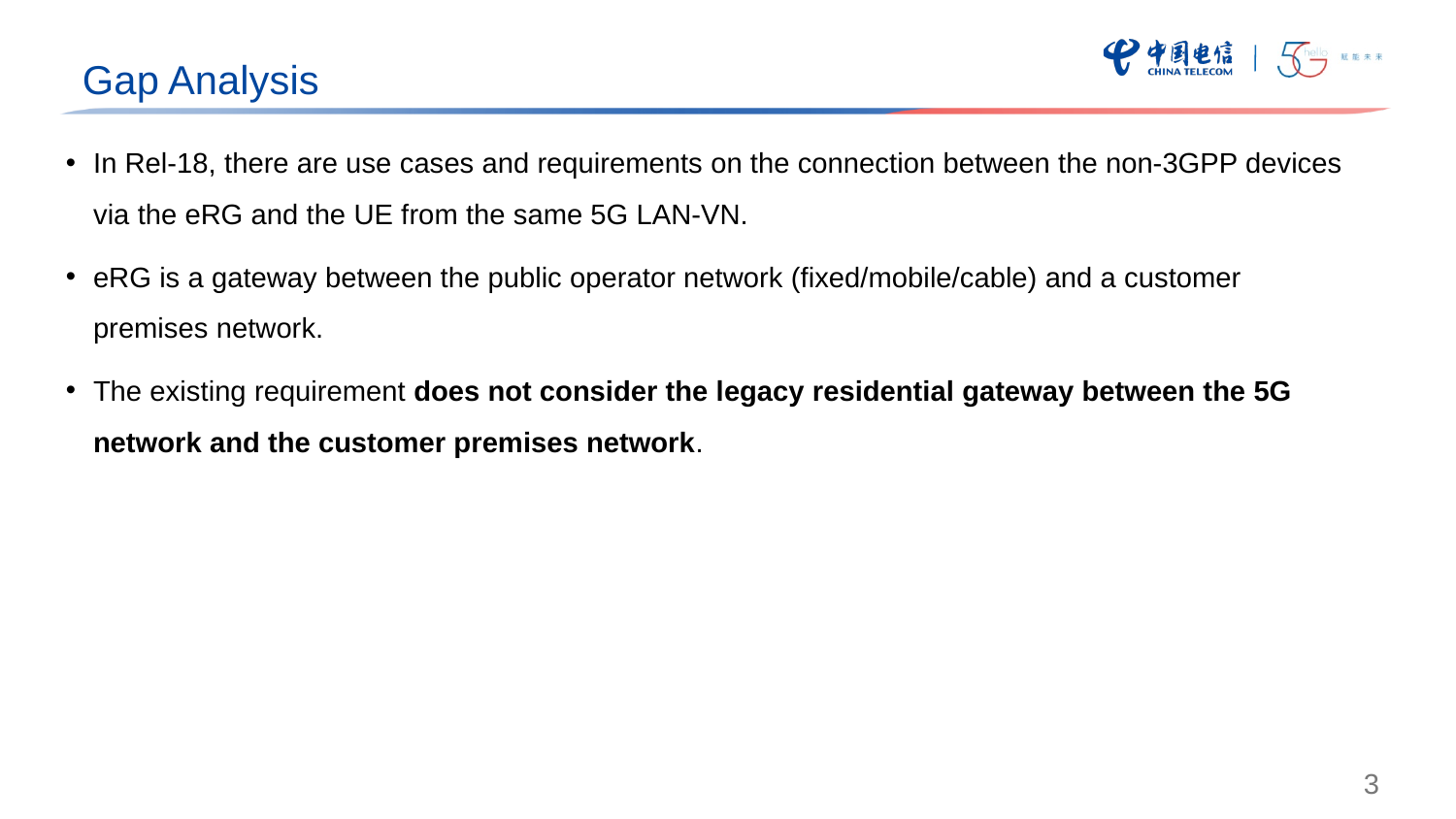

Gap Analysis
In Rel-18, there are use cases and requirements on the connection between the non-3GPP devices via the eRG and the UE from the same 5G LAN-VN.
eRG is a gateway between the public operator network (fixed/mobile/cable) and a customer premises network.
The existing requirement does not consider the legacy residential gateway between the 5G network and the customer premises network.
3